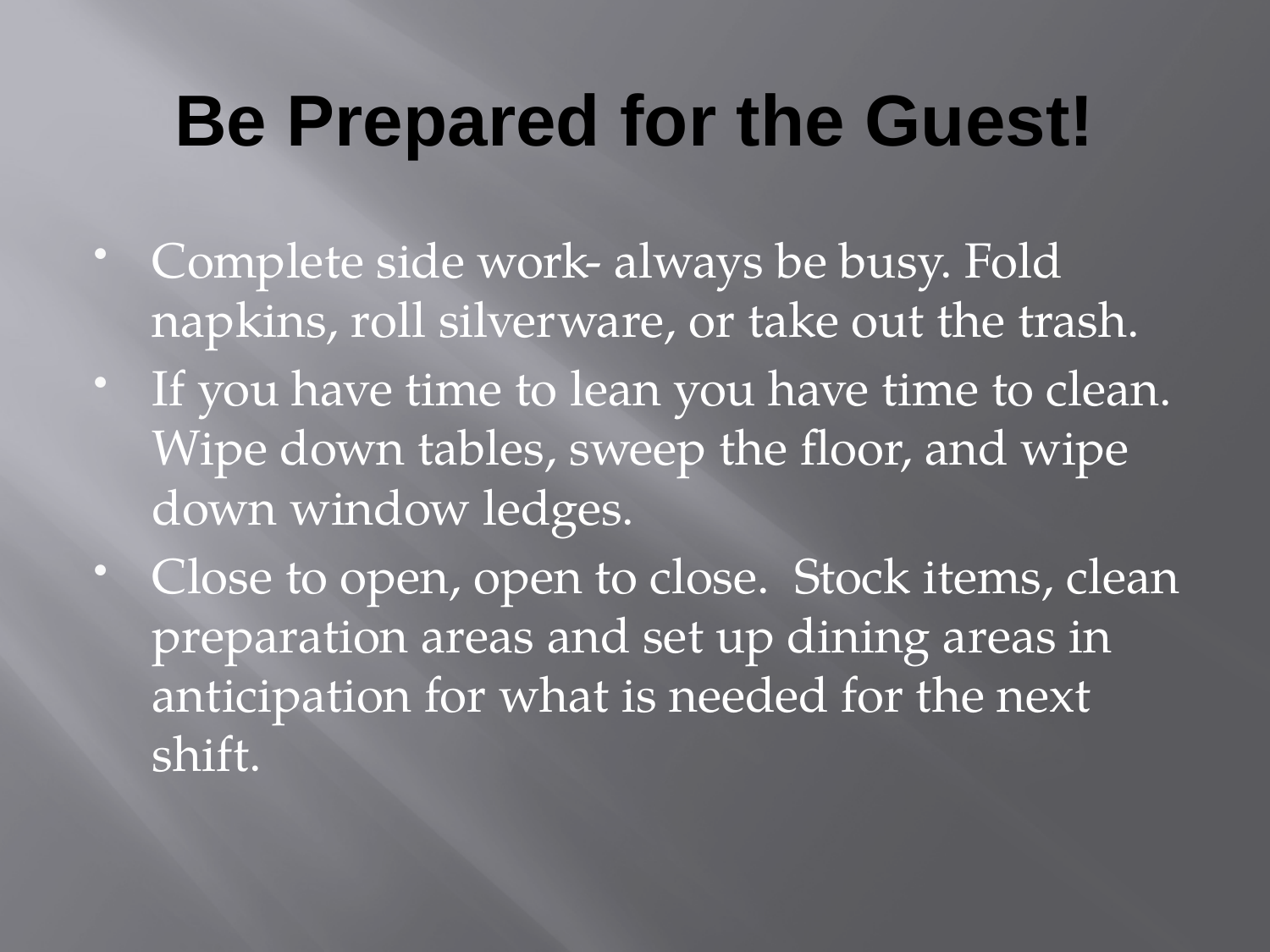

# Be Prepared for the Guest!
Complete side work- always be busy. Fold napkins, roll silverware, or take out the trash.
If you have time to lean you have time to clean. Wipe down tables, sweep the floor, and wipe down window ledges.
Close to open, open to close.  Stock items, clean preparation areas and set up dining areas in anticipation for what is needed for the next shift.